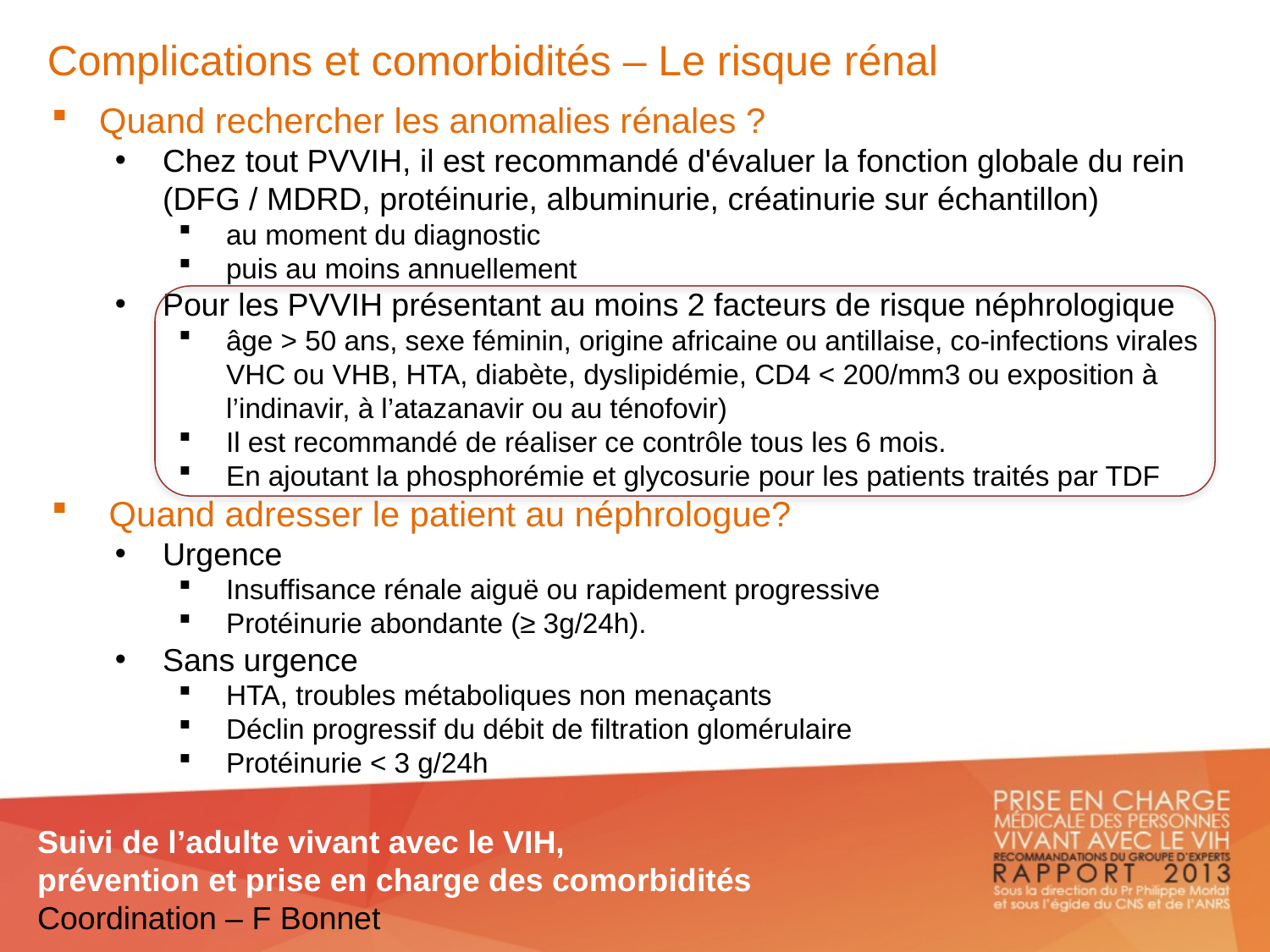

Complications et comorbidités – Le risque rénal
Quand rechercher les anomalies rénales ?
Chez tout PVVIH, il est recommandé d'évaluer la fonction globale du rein (DFG / MDRD, protéinurie, albuminurie, créatinurie sur échantillon)
au moment du diagnostic
puis au moins annuellement
Pour les PVVIH présentant au moins 2 facteurs de risque néphrologique
âge > 50 ans, sexe féminin, origine africaine ou antillaise, co-infections virales VHC ou VHB, HTA, diabète, dyslipidémie, CD4 < 200/mm3 ou exposition à l’indinavir, à l’atazanavir ou au ténofovir)
Il est recommandé de réaliser ce contrôle tous les 6 mois.
En ajoutant la phosphorémie et glycosurie pour les patients traités par TDF
 Quand adresser le patient au néphrologue?
Urgence
Insuffisance rénale aiguë ou rapidement progressive
Protéinurie abondante (≥ 3g/24h).
Sans urgence
HTA, troubles métaboliques non menaçants
Déclin progressif du débit de filtration glomérulaire
Protéinurie < 3 g/24h

Suivi de l’adulte vivant avec le VIH,
prévention et prise en charge des comorbidités
Coordination – F Bonnet